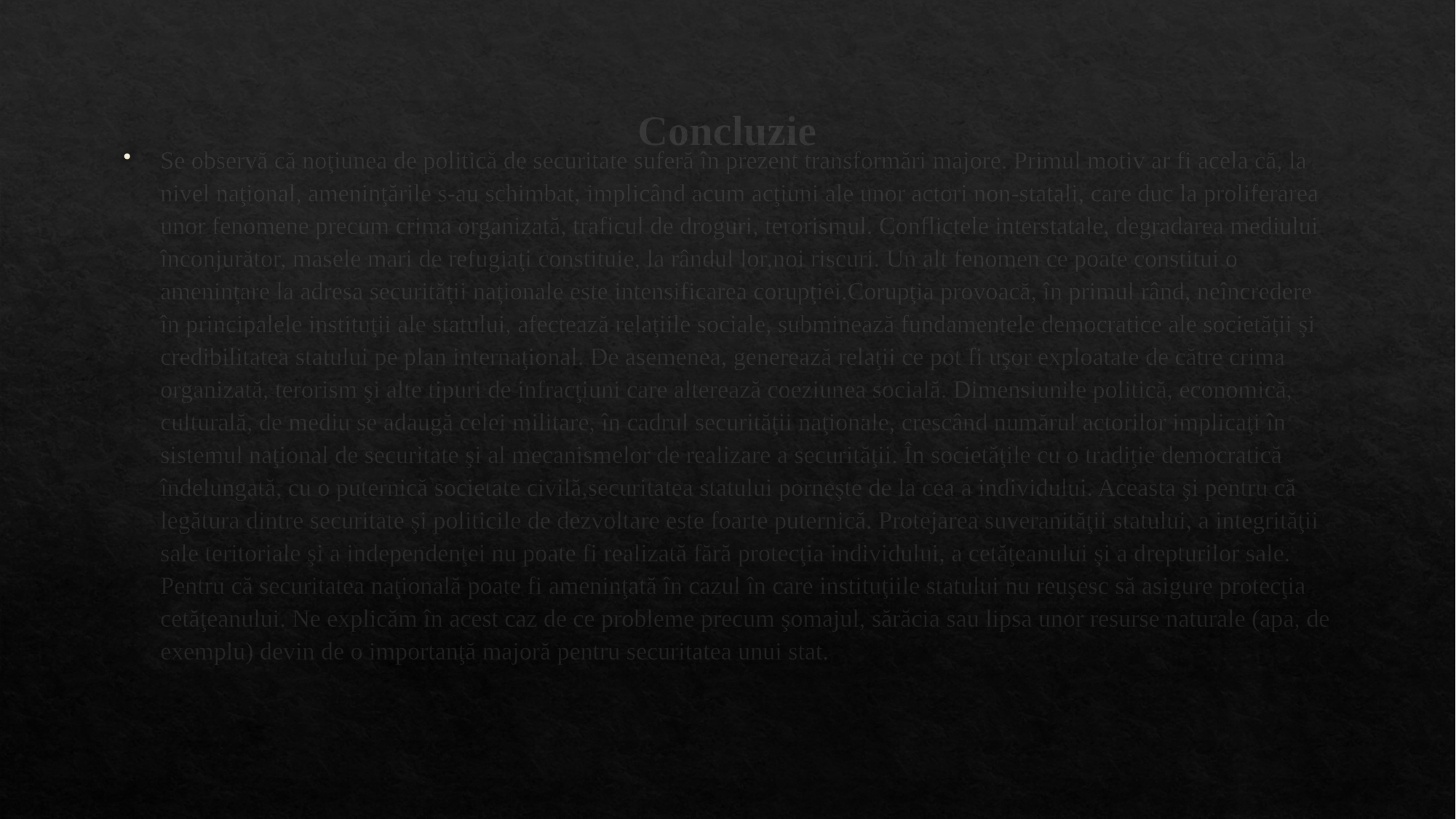

# Concluzie
Se observă că noţiunea de politică de securitate suferă în prezent transformări majore. Primul motiv ar fi acela că, la nivel naţional, ameninţările s-au schimbat, implicând acum acţiuni ale unor actori non-statali, care duc la proliferarea unor fenomene precum crima organizată, traficul de droguri, terorismul. Conflictele interstatale, degradarea mediului înconjurător, masele mari de refugiaţi constituie, la rândul lor,noi riscuri. Un alt fenomen ce poate constitui o ameninţare la adresa securităţii naţionale este intensificarea corupţiei.Corupţia provoacă, în primul rând, neîncredere în principalele instituţii ale statului, afectează relaţiile sociale, subminează fundamentele democratice ale societăţii şi credibilitatea statului pe plan internaţional. De asemenea, generează relaţii ce pot fi uşor exploatate de către crima organizată, terorism şi alte tipuri de infracţiuni care alterează coeziunea socială. Dimensiunile politică, economică, culturală, de mediu se adaugă celei militare, în cadrul securităţii naţionale, crescând numărul actorilor implicaţi în sistemul naţional de securitate şi al mecanismelor de realizare a securităţii. În societăţile cu o tradiţie democratică îndelungată, cu o puternică societate civilă,securitatea statului porneşte de la cea a individului. Aceasta şi pentru că legătura dintre securitate şi politicile de dezvoltare este foarte puternică. Protejarea suveranităţii statului, a integrităţii sale teritoriale şi a independenţei nu poate fi realizată fără protecţia individului, a cetăţeanului şi a drepturilor sale. Pentru că securitatea naţională poate fi ameninţată în cazul în care instituţiile statului nu reuşesc să asigure protecţia cetăţeanului. Ne explicăm în acest caz de ce probleme precum şomajul, sărăcia sau lipsa unor resurse naturale (apa, de exemplu) devin de o importanţă majoră pentru securitatea unui stat.